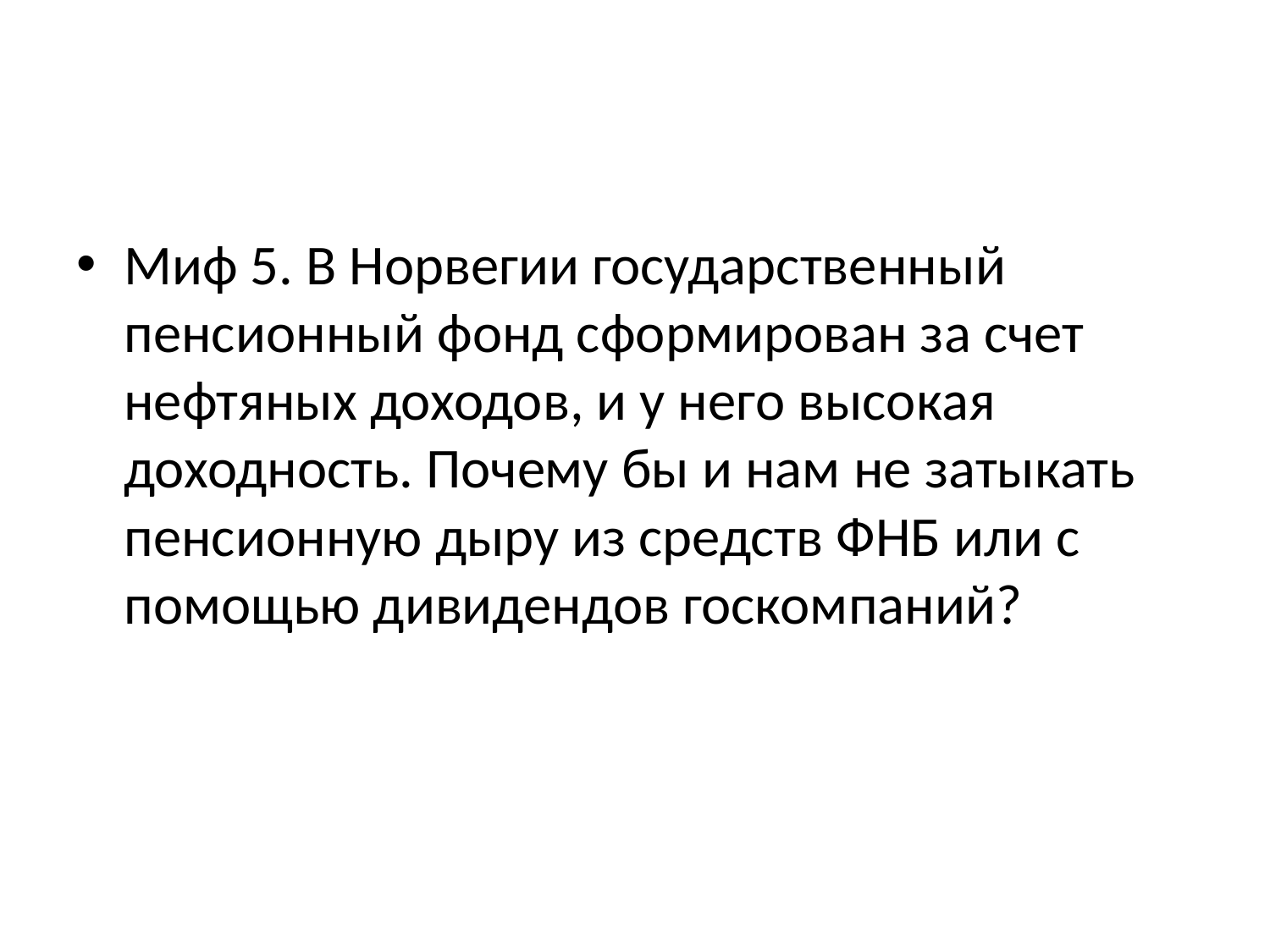

#
Миф 5. В Норвегии государственный пенсионный фонд сформирован за счет нефтяных доходов, и у него высокая доходность. Почему бы и нам не затыкать пенсионную дыру из средств ФНБ или с помощью дивидендов госкомпаний?